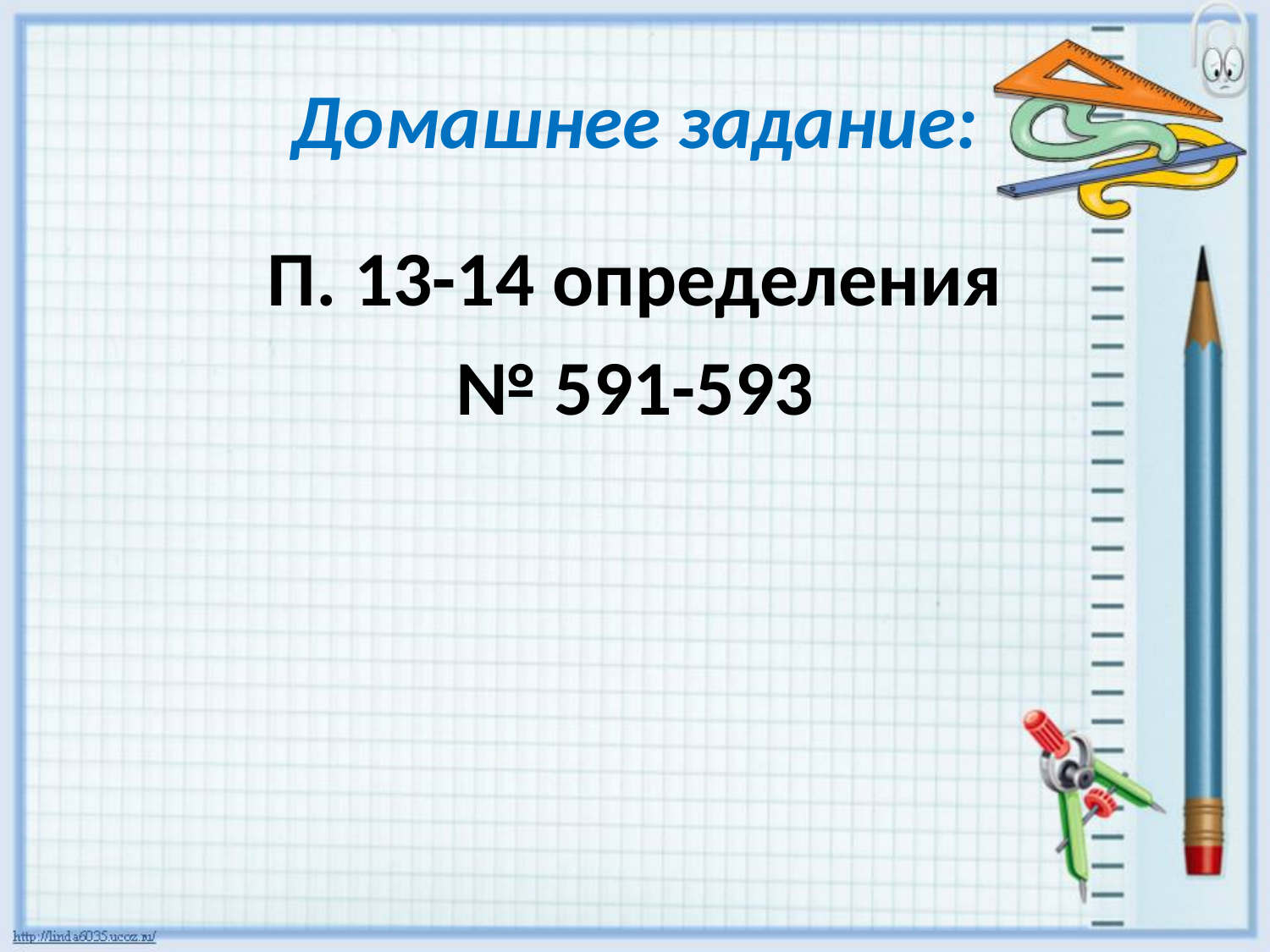

# Домашнее задание:
П. 13-14 определения
№ 591-593